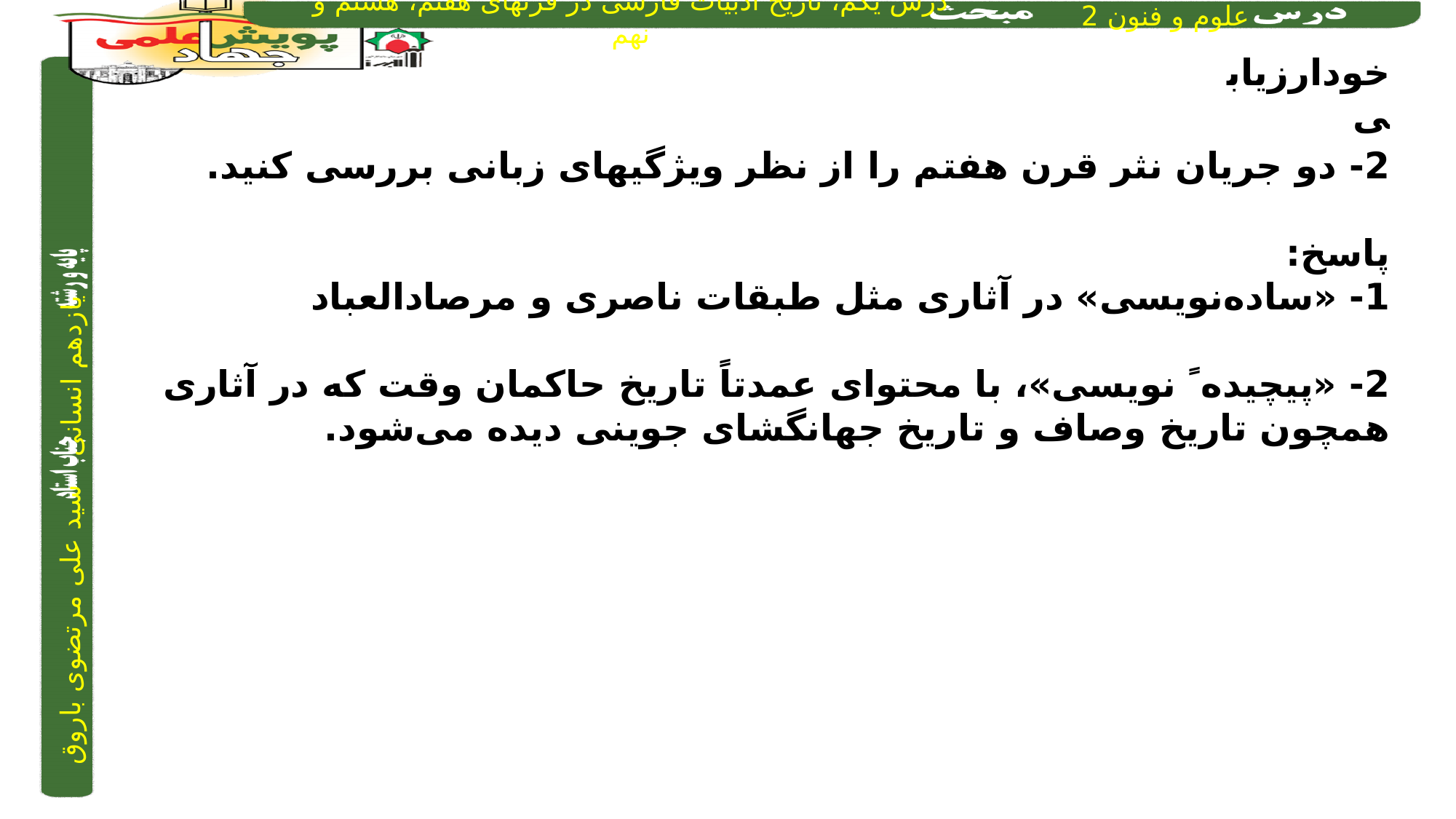

خودارزیابی
2- دو جریان نثر قرن هفتم را از نظر ویژگیهای زبانی بررسی کنید.

پاسخ:
1- «ساده‌نویسی» در آثاری مثل طبقات ناصری و مرصادالعباد

2- «پیچیده ً نویسی»، با محتوای عمدتاً تاریخ حاکمان وقت که در آثاری همچون تاریخ وصاف و تاریخ جهانگشای جوینی دیده می‌شود.